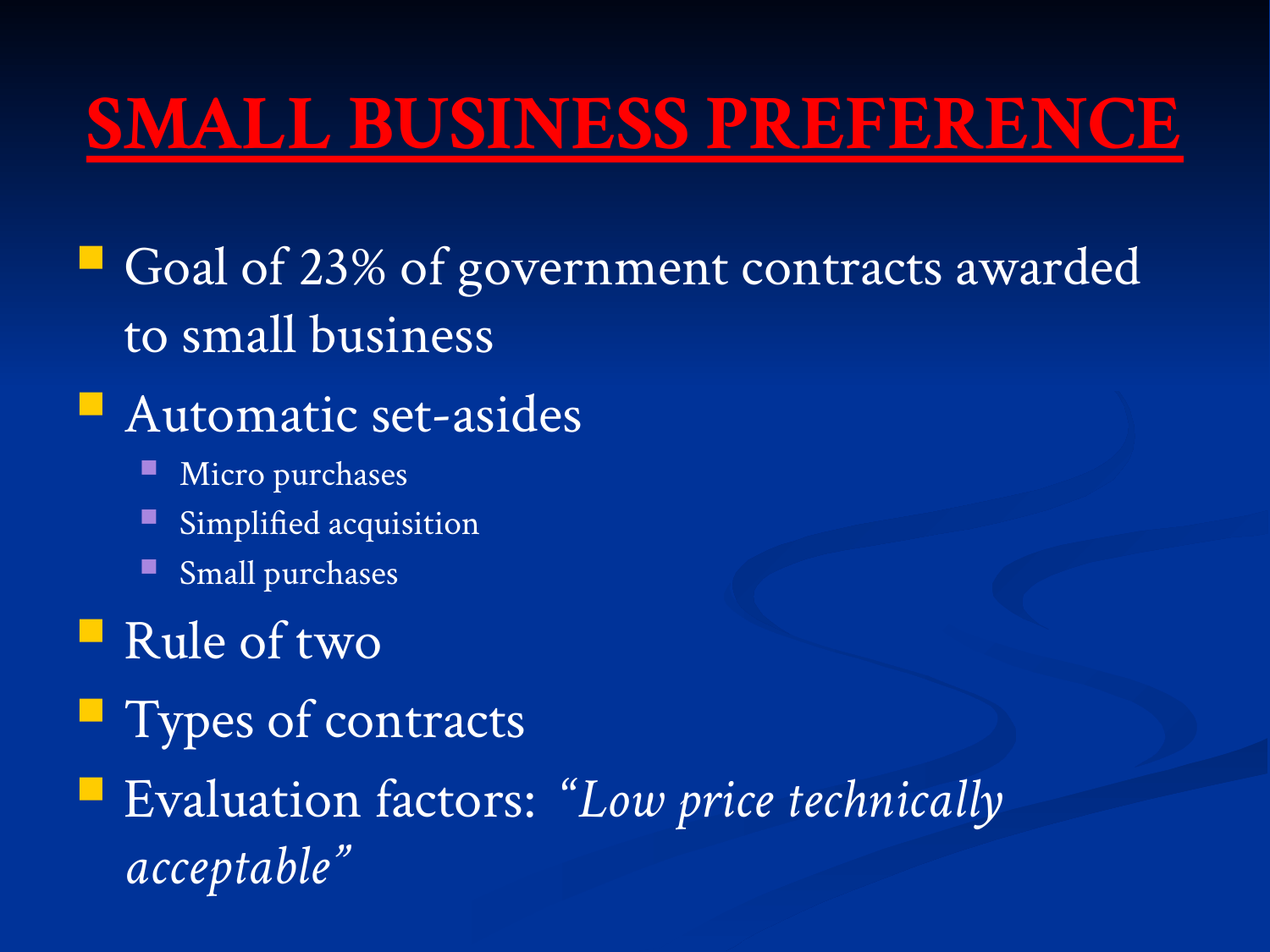

# SMALL BUSINESS PREFERENCE
Goal of 23% of government contracts awarded to small business
Automatic set-asides
Micro purchases
Simplified acquisition
Small purchases
Rule of two
Types of contracts
Evaluation factors:  “Low price technically acceptable”